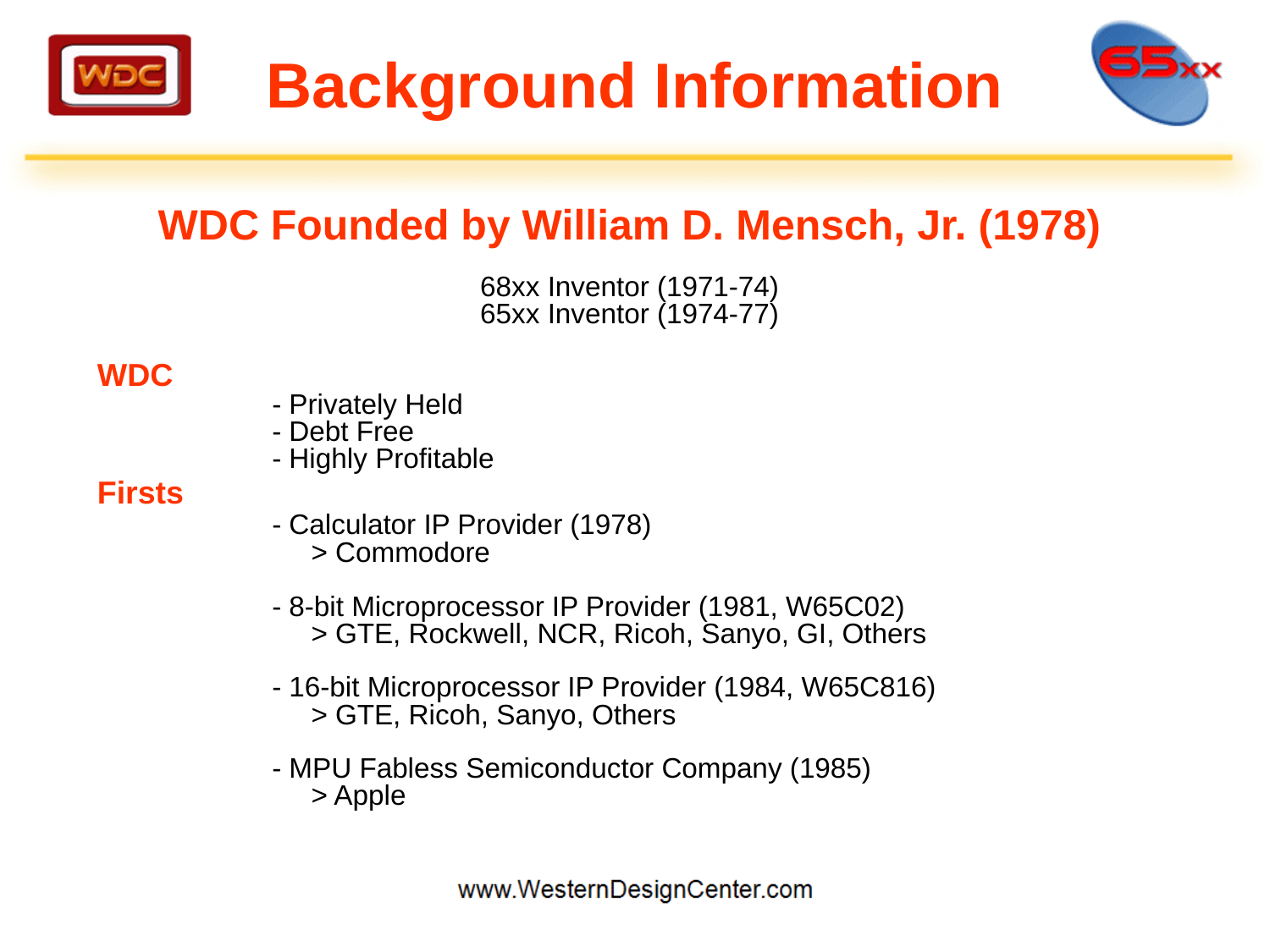

Background Information
WDC Founded by William D. Mensch, Jr. (1978)

68xx Inventor (1971-74)
65xx Inventor (1974-77)

WDC
		- Privately Held
		- Debt Free
		- Highly Profitable
Firsts
		- Calculator IP Provider (1978)
		     > Commodore

		- 8-bit Microprocessor IP Provider (1981, W65C02)
		     > GTE, Rockwell, NCR, Ricoh, Sanyo, GI, Others

		- 16-bit Microprocessor IP Provider (1984, W65C816)
		     > GTE, Ricoh, Sanyo, Others

		- MPU Fabless Semiconductor Company (1985)
		     > Apple